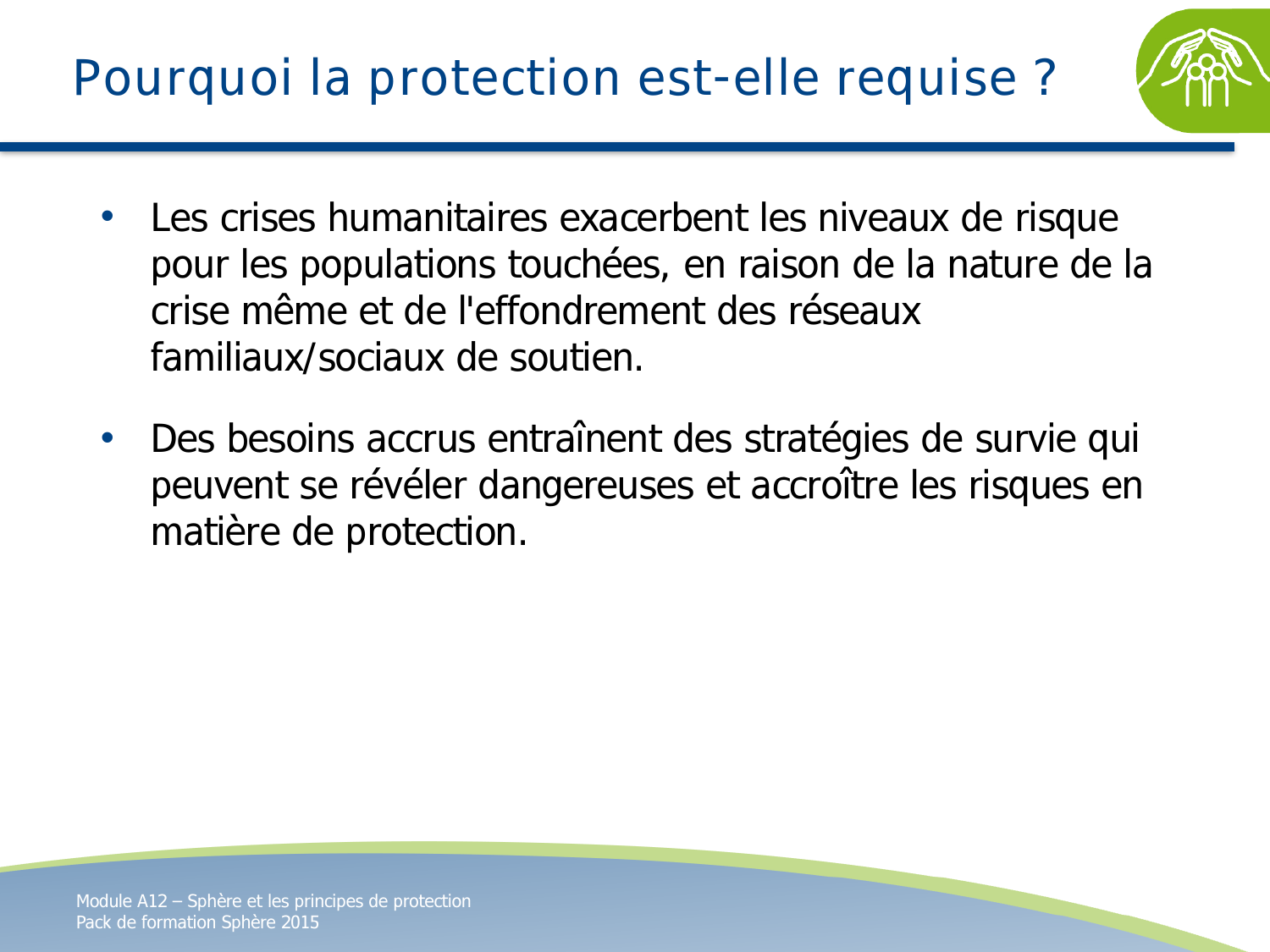

# Pourquoi la protection est-elle requise ?
Les crises humanitaires exacerbent les niveaux de risque pour les populations touchées, en raison de la nature de la crise même et de l'effondrement des réseaux familiaux/sociaux de soutien.
Des besoins accrus entraînent des stratégies de survie qui peuvent se révéler dangereuses et accroître les risques en matière de protection.
Module A12 – Sphère et les principes de protection
Pack de formation Sphère 2015